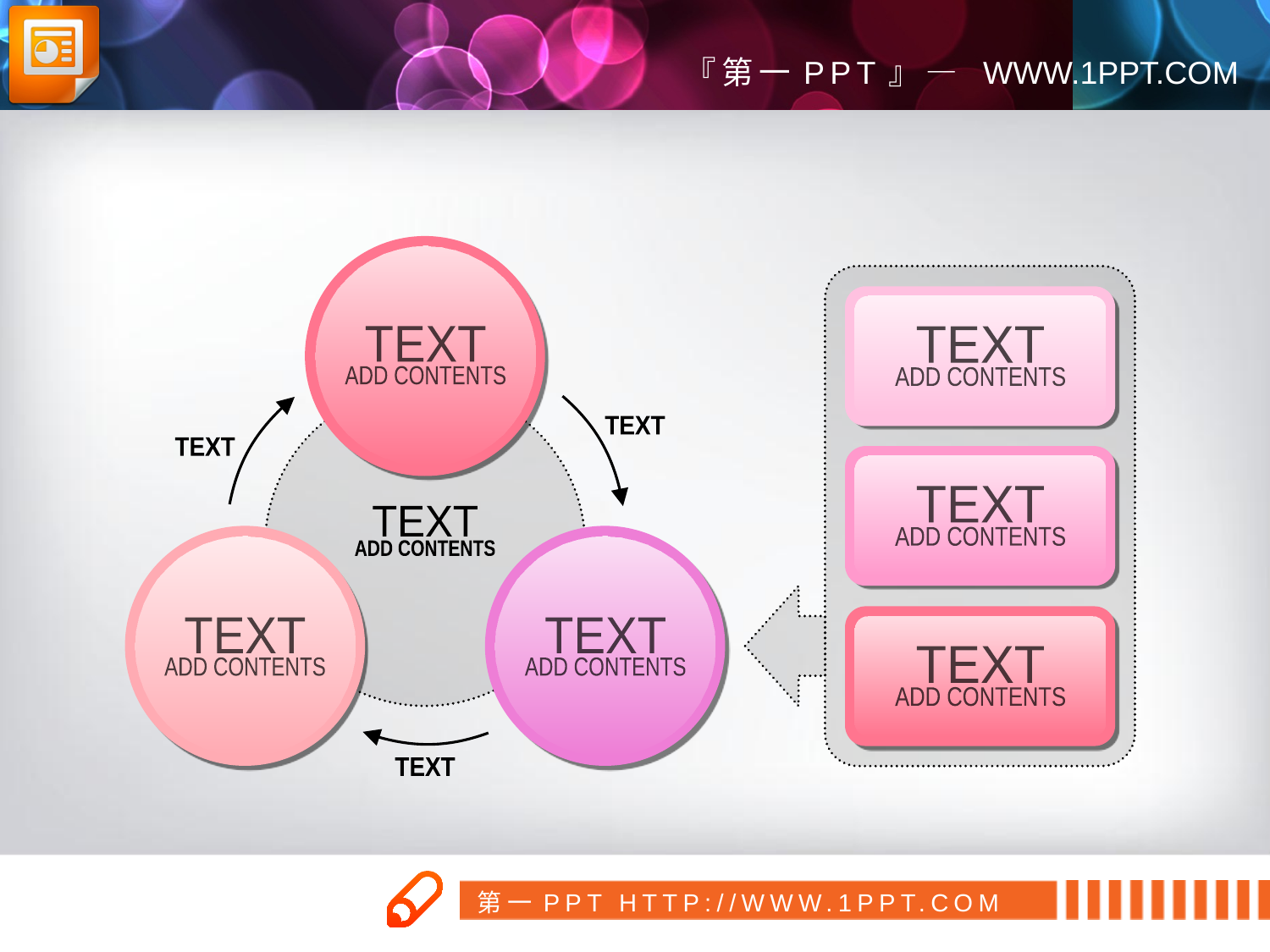

TEXT
ADD CONTENTS
TEXT
ADD CONTENTS

TEXT

TEXT

TEXT
ADD CONTENTS
TEXT
ADD CONTENTS

TEXT
ADD CONTENTS
TEXT
ADD CONTENTS
TEXT
ADD CONTENTS
TEXT